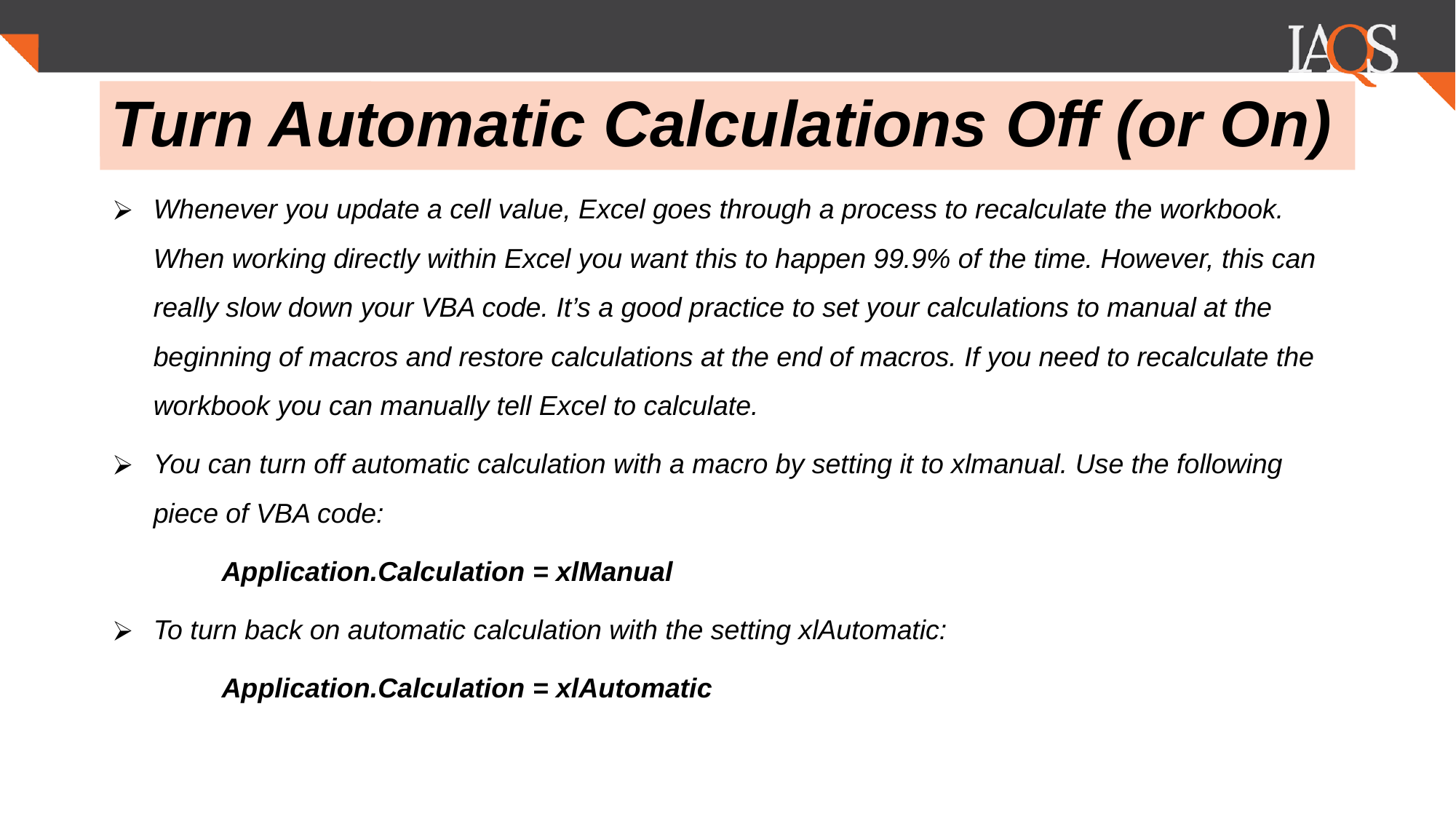

# Turn Automatic Calculations Off (or On)

Whenever you update a cell value, Excel goes through a process to recalculate the workbook. When working directly within Excel you want this to happen 99.9% of the time. However, this can really slow down your VBA code. It’s a good practice to set your calculations to manual at the beginning of macros and restore calculations at the end of macros. If you need to recalculate the workbook you can manually tell Excel to calculate.
You can turn off automatic calculation with a macro by setting it to xlmanual. Use the following piece of VBA code:
	Application.Calculation = xlManual
To turn back on automatic calculation with the setting xlAutomatic:
	Application.Calculation = xlAutomatic